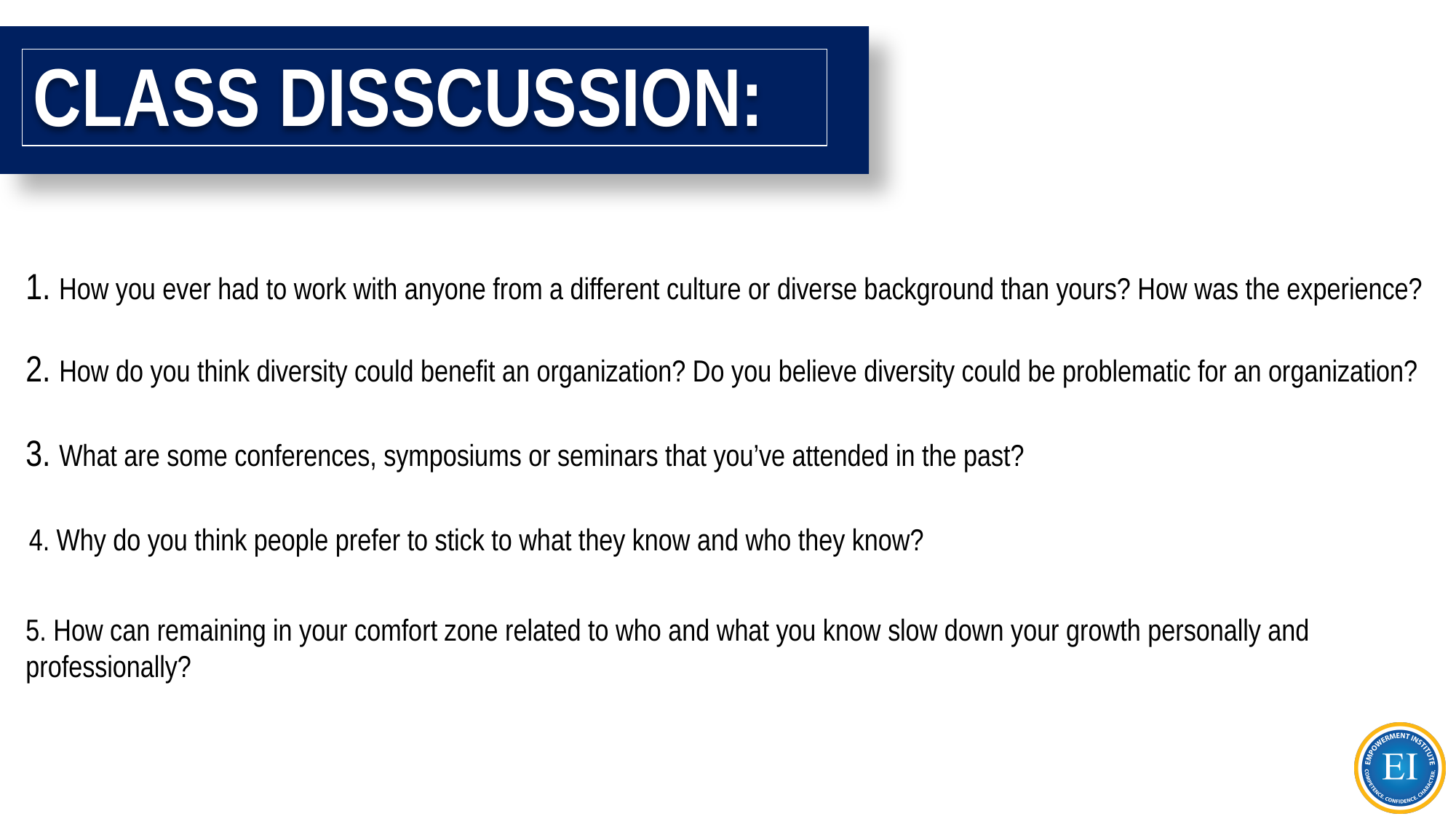

# CLASS DISSCUSSION:

1. How you ever had to work with anyone from a different culture or diverse background than yours? How was the experience?
2. How do you think diversity could benefit an organization? Do you believe diversity could be problematic for an organization?
3. What are some conferences, symposiums or seminars that you’ve attended in the past?
4. Why do you think people prefer to stick to what they know and who they know?
5. How can remaining in your comfort zone related to who and what you know slow down your growth personally and professionally?